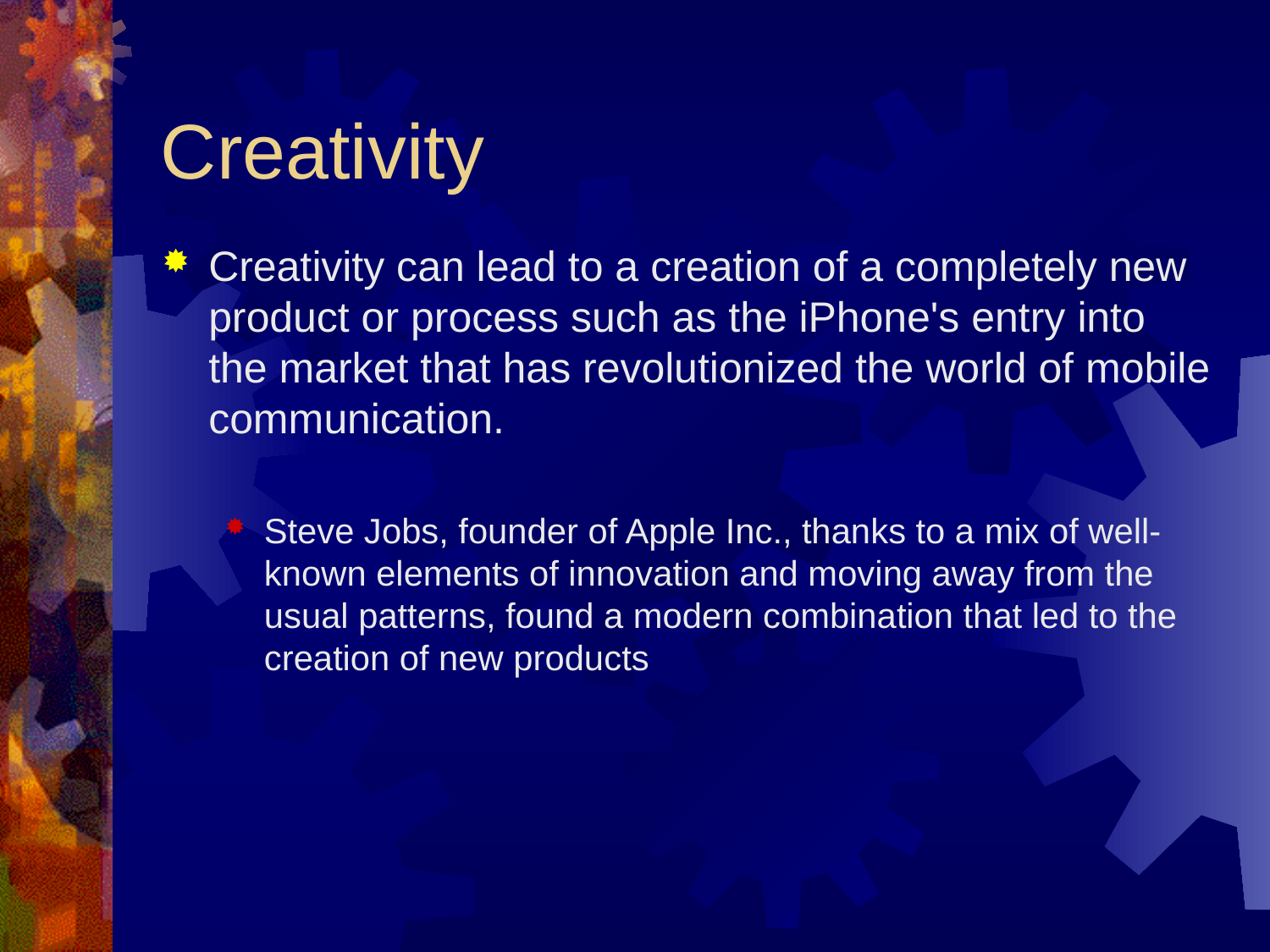

# Creativity
Creativity can lead to a creation of a completely new product or process such as the iPhone's entry into the market that has revolutionized the world of mobile communication.

Steve Jobs, founder of Apple Inc., thanks to a mix of well-known elements of innovation and moving away from the usual patterns, found a modern combination that led to the creation of new products